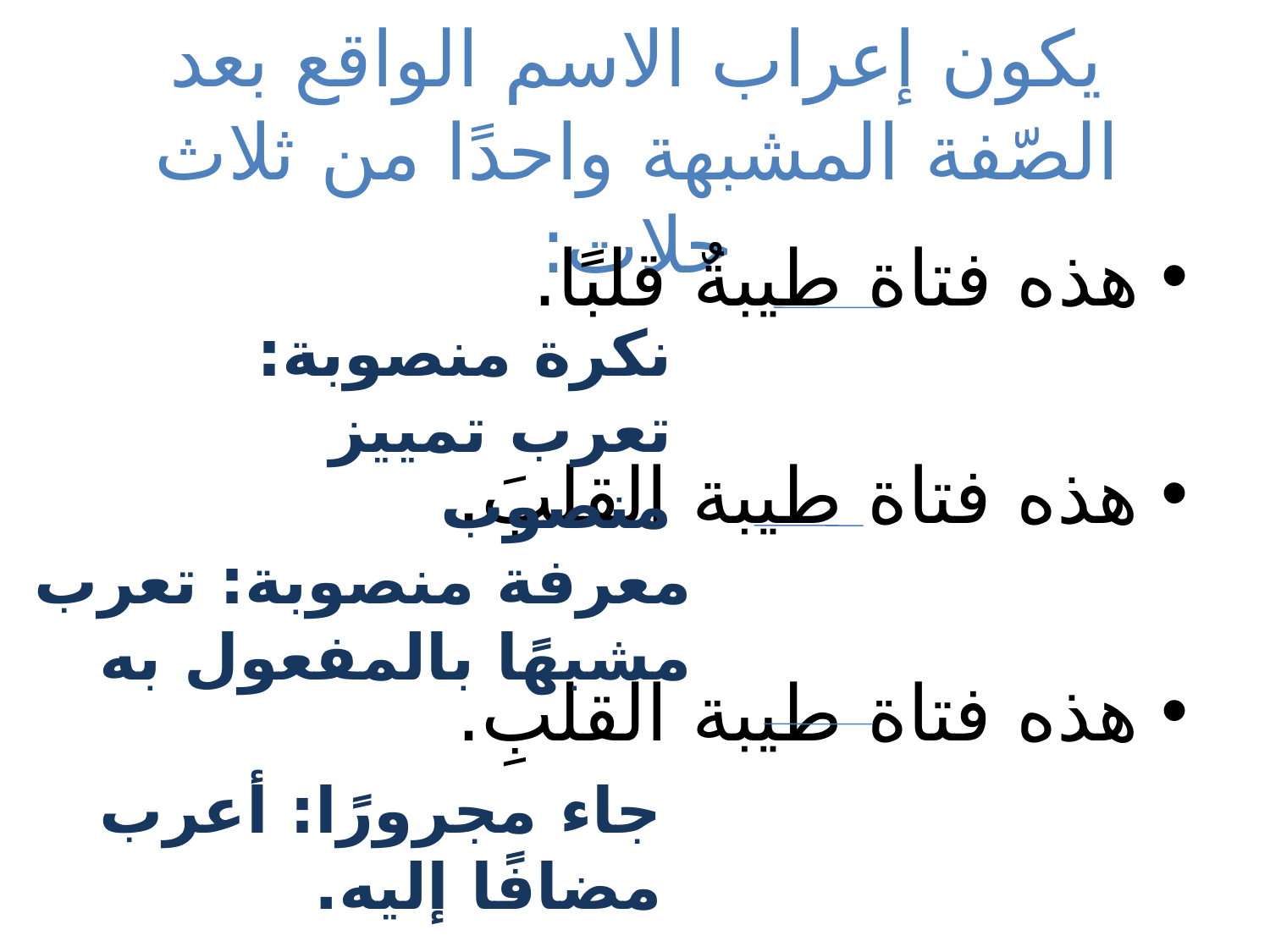

# يكون إعراب الاسم الواقع بعد الصّفة المشبهة واحدًا من ثلاث حلات:
هذه فتاة طيبةٌ قلبًا.

هذه فتاة طيبة القلبَ.

هذه فتاة طيبة القلبِ.
نكرة منصوبة: تعرب تمييز منصوب
معرفة منصوبة: تعرب مشبهًا بالمفعول به
جاء مجرورًا: أعرب مضافًا إليه.